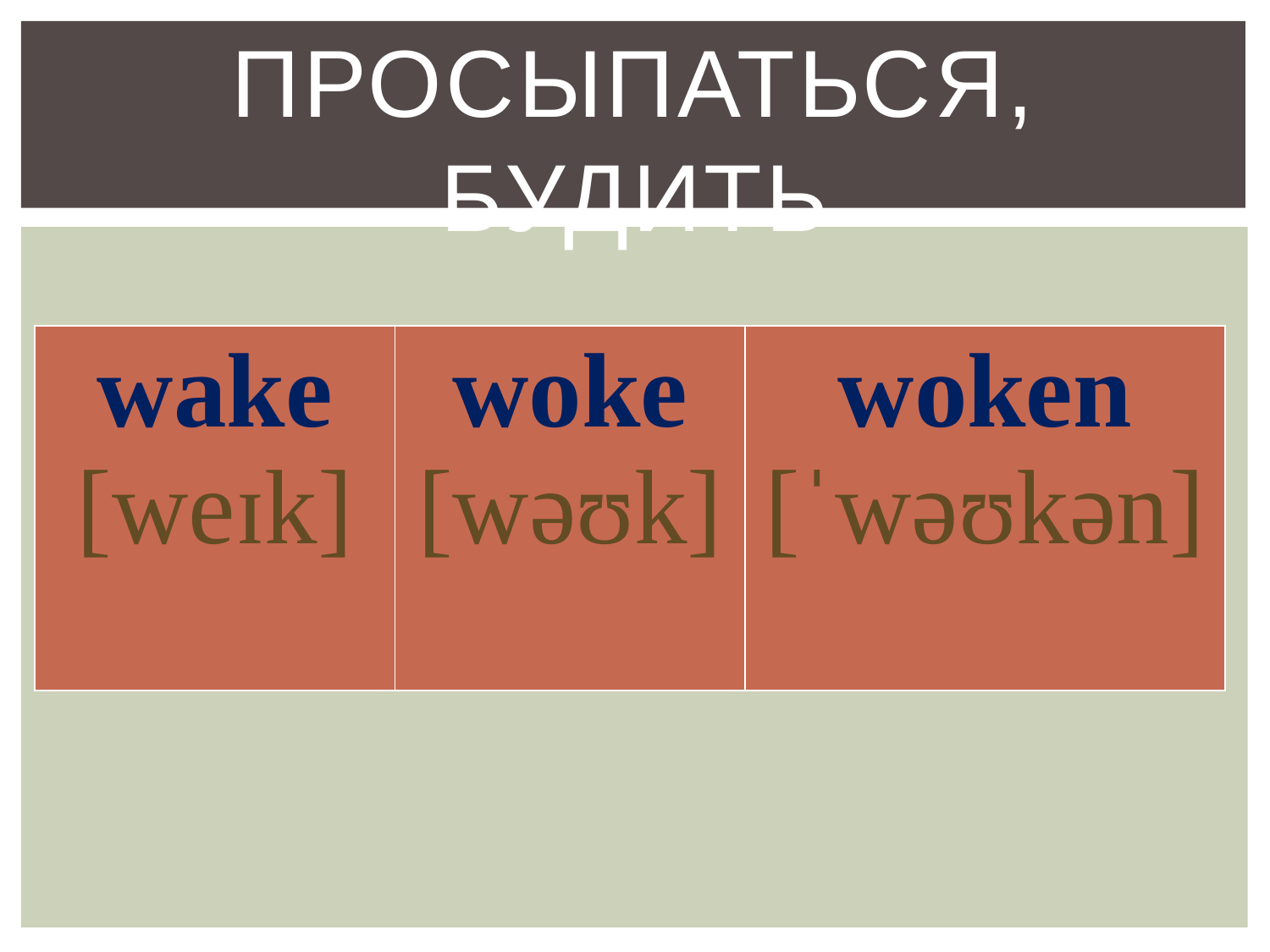

# просыпаться, будить
| wake [weɪk] | woke [wəʊk] | woken [ˈwəʊkən] |
| --- | --- | --- |